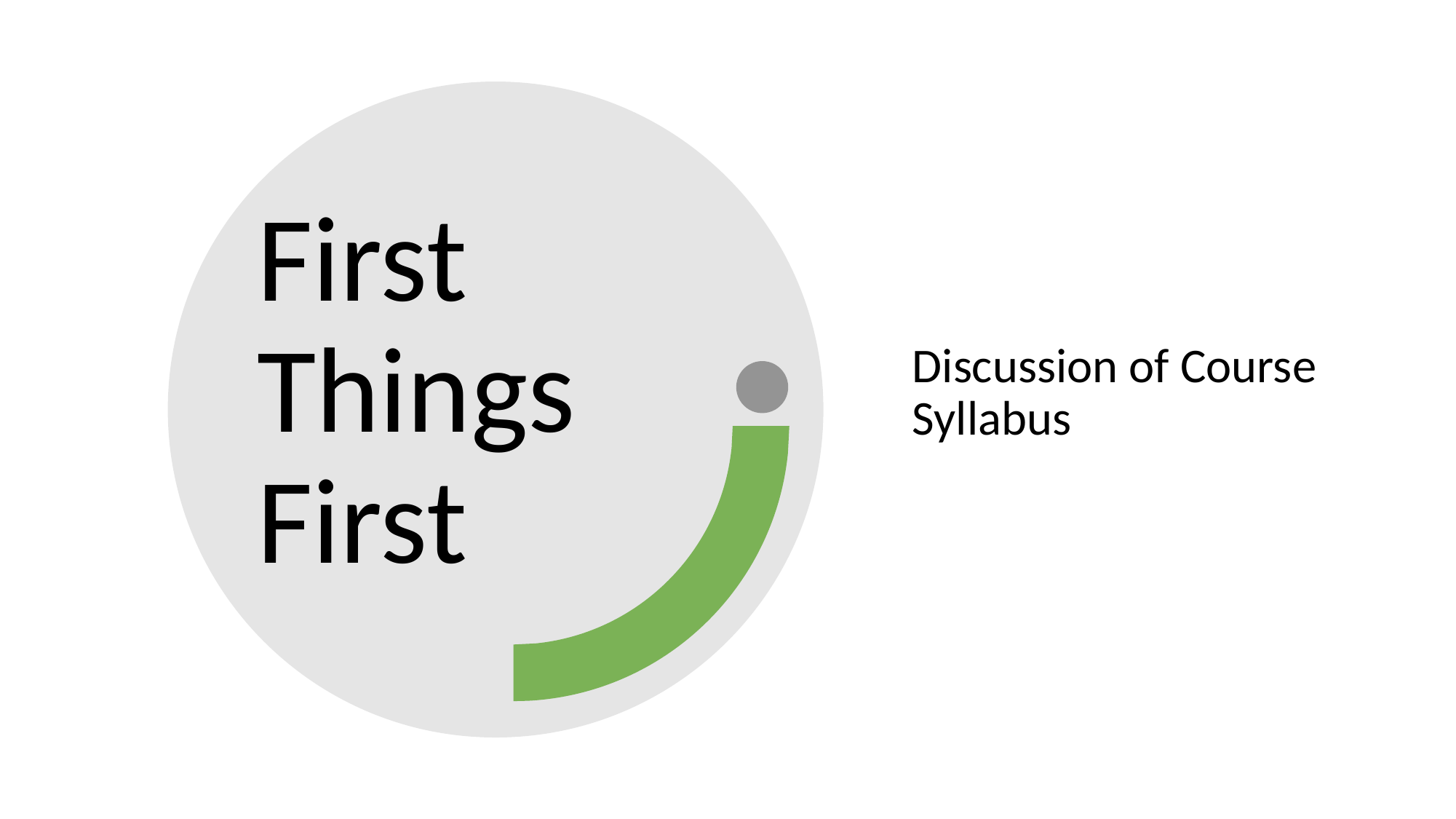

# First Things First
Discussion of Course Syllabus